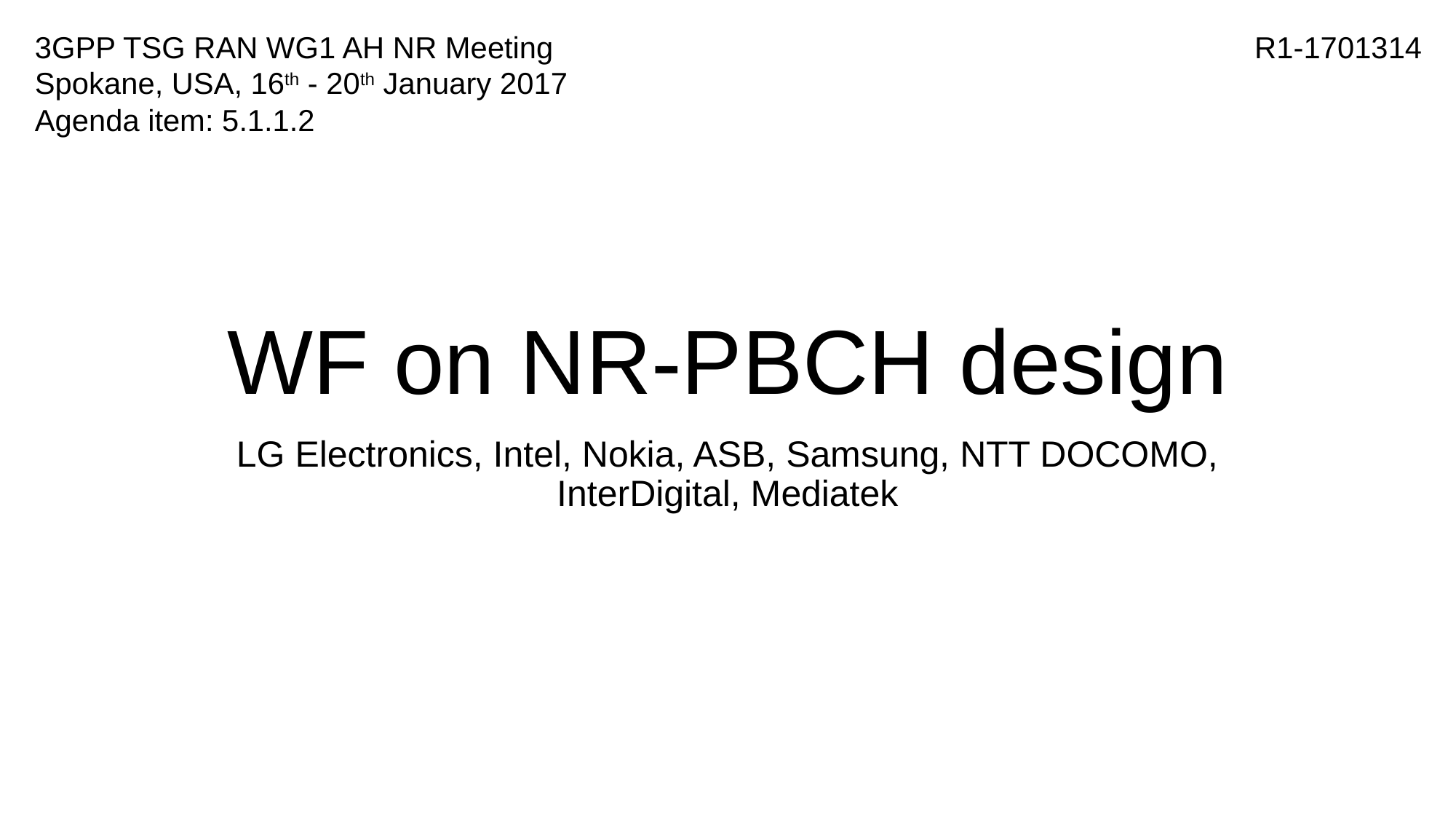

3GPP TSG RAN WG1 AH NR Meeting
Spokane, USA, 16th - 20th January 2017
Agenda item: 5.1.1.2
R1-1701314
# WF on NR-PBCH design
LG Electronics, Intel, Nokia, ASB, Samsung, NTT DOCOMO, InterDigital, Mediatek